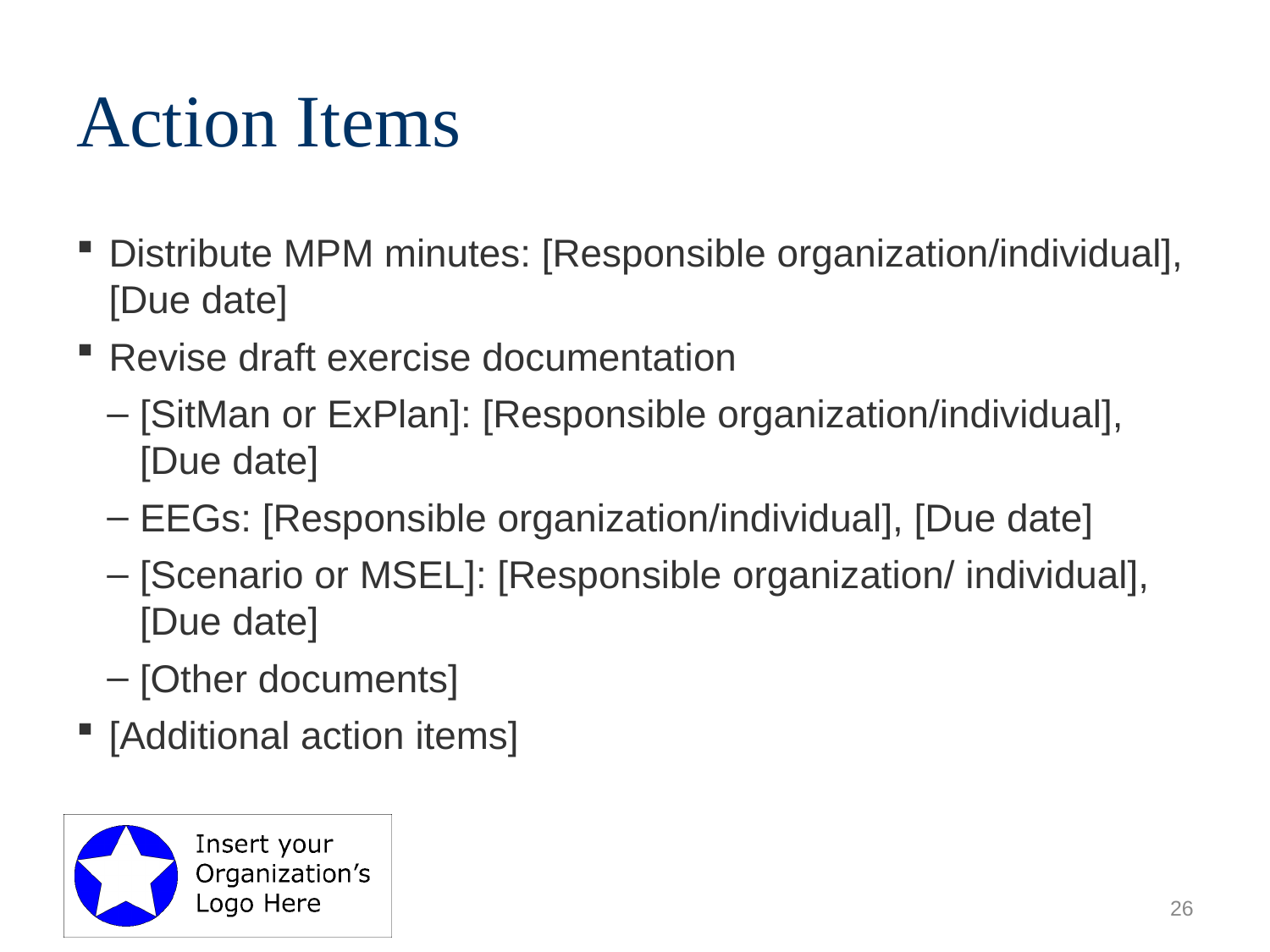

# Action Items
Distribute MPM minutes: [Responsible organization/individual], [Due date]
Revise draft exercise documentation
[SitMan or ExPlan]: [Responsible organization/individual], [Due date]
EEGs: [Responsible organization/individual], [Due date]
[Scenario or MSEL]: [Responsible organization/ individual], [Due date]
[Other documents]
[Additional action items]
26